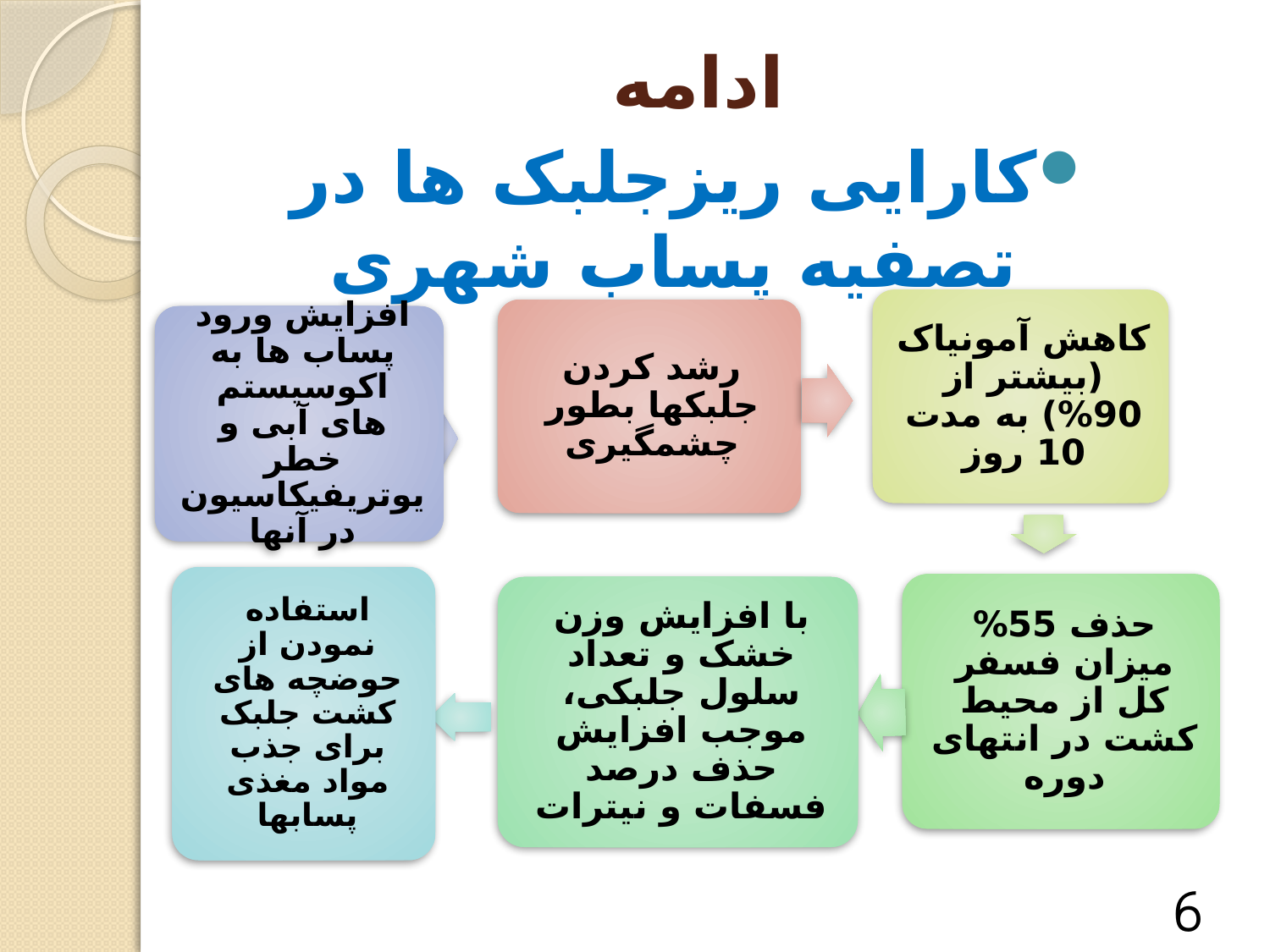

# ادامه
کارایی ریزجلبک ها در تصفیه پساب شهری

رشد کردن جلبکها بطور چشمگیری

کاهش آمونیاک (بیشتر از 90%) به مدت 10 روز

حذف 55% میزان فسفر کل از محیط کشت در انتهای دوره

با افزایش وزن خشک و تعداد سلول جلبکی، موجب افزایش حذف درصد فسفات و نیترات

استفاده نمودن از حوضچه های کشت جلبک برای جذب مواد مغذی پسابها

افزایش ورود پساب ها به اکوسیستم های آبی و خطر یوتریفیکاسیون در آنها
6